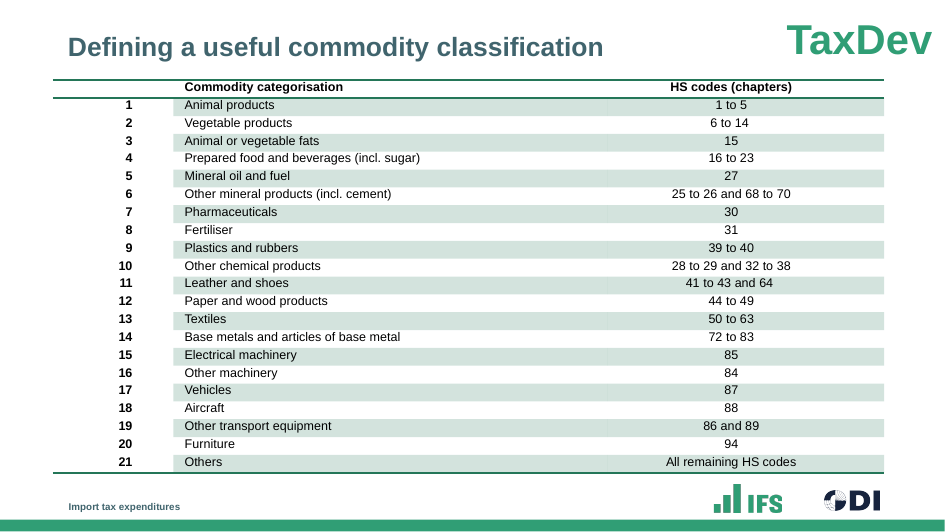

# Defining a useful commodity classification
|  | Commodity categorisation | HS codes (chapters) |
| --- | --- | --- |
| 1 | Animal products | 1 to 5 |
| 2 | Vegetable products | 6 to 14 |
| 3 | Animal or vegetable fats | 15 |
| 4 | Prepared food and beverages (incl. sugar) | 16 to 23 |
| 5 | Mineral oil and fuel | 27 |
| 6 | Other mineral products (incl. cement) | 25 to 26 and 68 to 70 |
| 7 | Pharmaceuticals | 30 |
| 8 | Fertiliser | 31 |
| 9 | Plastics and rubbers | 39 to 40 |
| 10 | Other chemical products | 28 to 29 and 32 to 38 |
| 11 | Leather and shoes | 41 to 43 and 64 |
| 12 | Paper and wood products | 44 to 49 |
| 13 | Textiles | 50 to 63 |
| 14 | Base metals and articles of base metal | 72 to 83 |
| 15 | Electrical machinery | 85 |
| 16 | Other machinery | 84 |
| 17 | Vehicles | 87 |
| 18 | Aircraft | 88 |
| 19 | Other transport equipment | 86 and 89 |
| 20 | Furniture | 94 |
| 21 | Others | All remaining HS codes |
Import tax expenditures